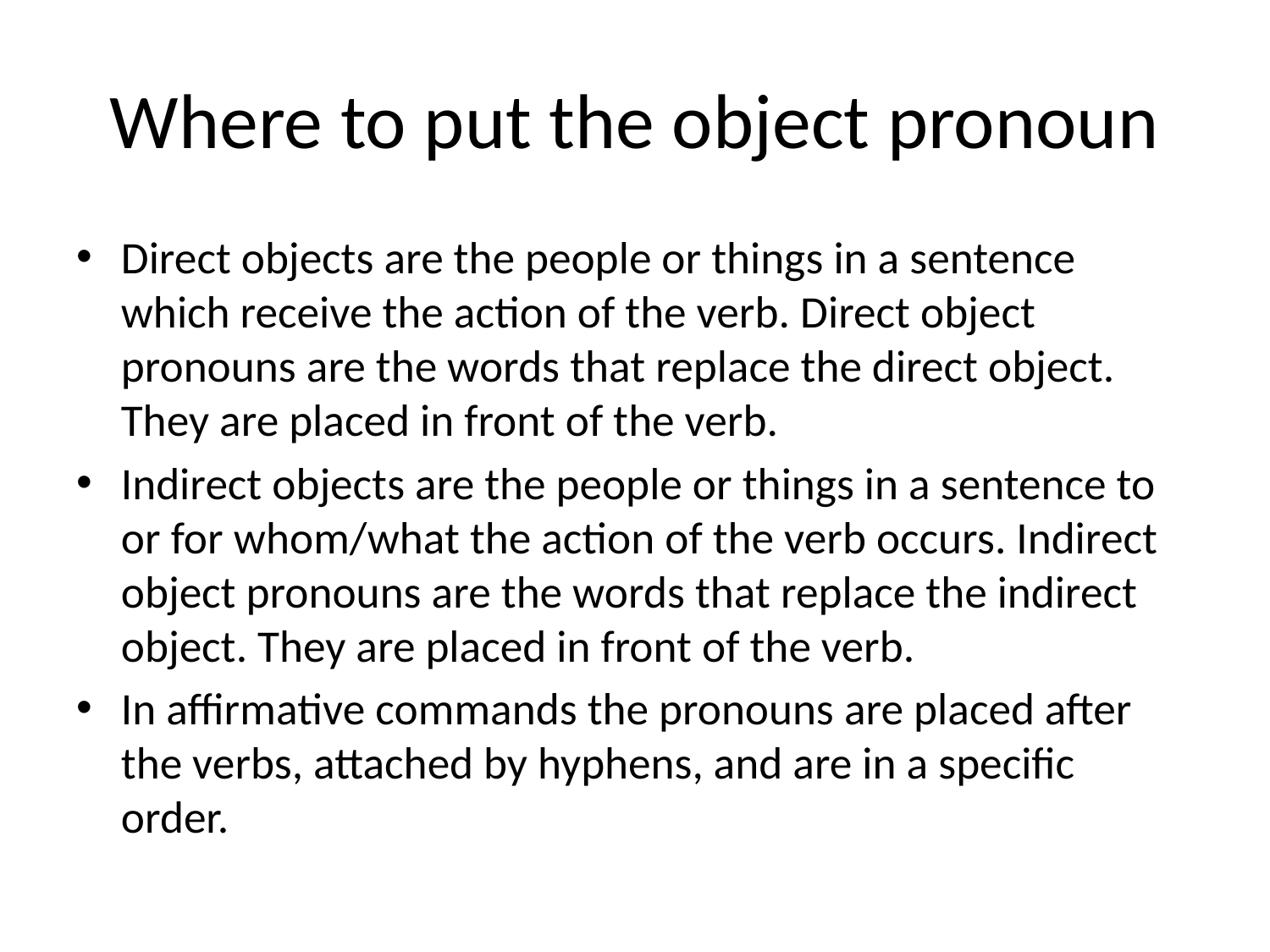

# Where to put the object pronoun
Direct objects are the people or things in a sentence which receive the action of the verb. Direct object pronouns are the words that replace the direct object. They are placed in front of the verb.
Indirect objects are the people or things in a sentence to or for whom/what the action of the verb occurs. Indirect object pronouns are the words that replace the indirect object. They are placed in front of the verb.
In affirmative commands the pronouns are placed after the verbs, attached by hyphens, and are in a specific order.